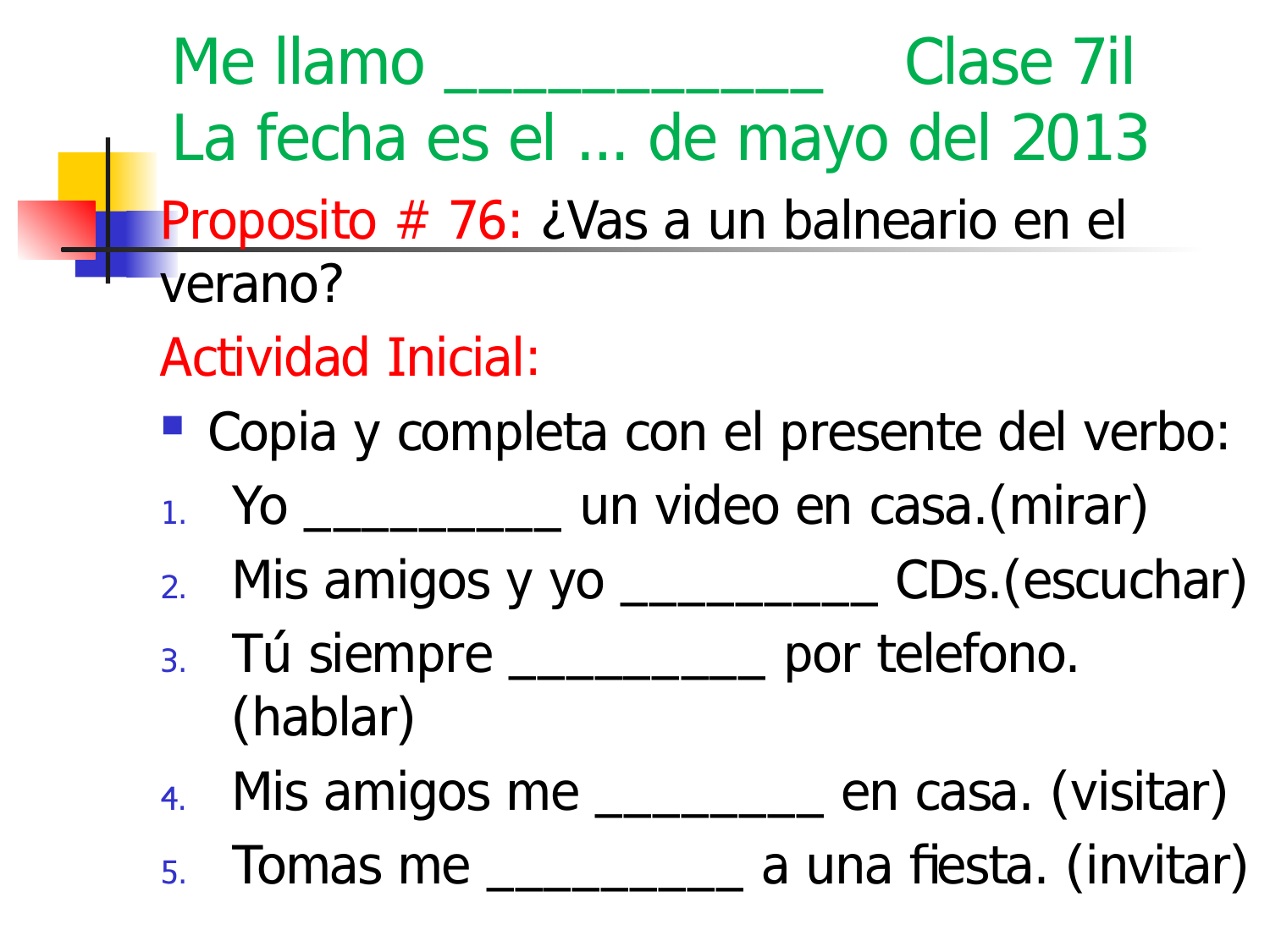

# Me llamo ___________    Clase 7il La fecha es el … de mayo del 2013
Proposito # 76: ¿Vas a un balneario en el verano?
Actividad Inicial:
Copia y completa con el presente del verbo:
Yo _________ un video en casa.(mirar)
Mis amigos y yo _________ CDs.(escuchar)
Tú siempre _________ por telefono. (hablar)
Mis amigos me ________ en casa. (visitar)
Tomas me _________ a una fiesta. (invitar)